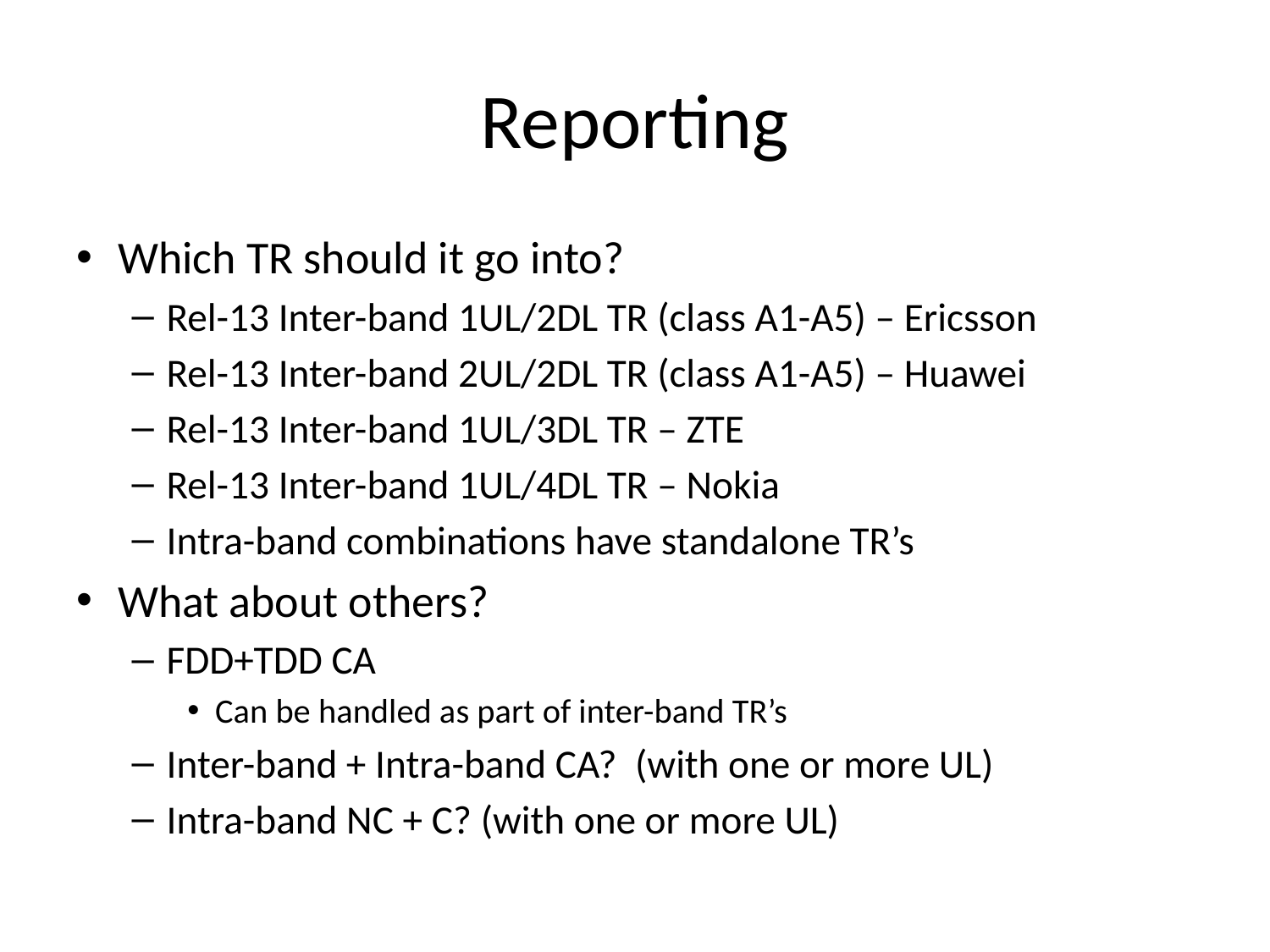

# Reporting
Which TR should it go into?
Rel-13 Inter-band 1UL/2DL TR (class A1-A5) – Ericsson
Rel-13 Inter-band 2UL/2DL TR (class A1-A5) – Huawei
Rel-13 Inter-band 1UL/3DL TR – ZTE
Rel-13 Inter-band 1UL/4DL TR – Nokia
Intra-band combinations have standalone TR’s
What about others?
FDD+TDD CA
Can be handled as part of inter-band TR’s
Inter-band + Intra-band CA?  (with one or more UL)
Intra-band NC + C? (with one or more UL)